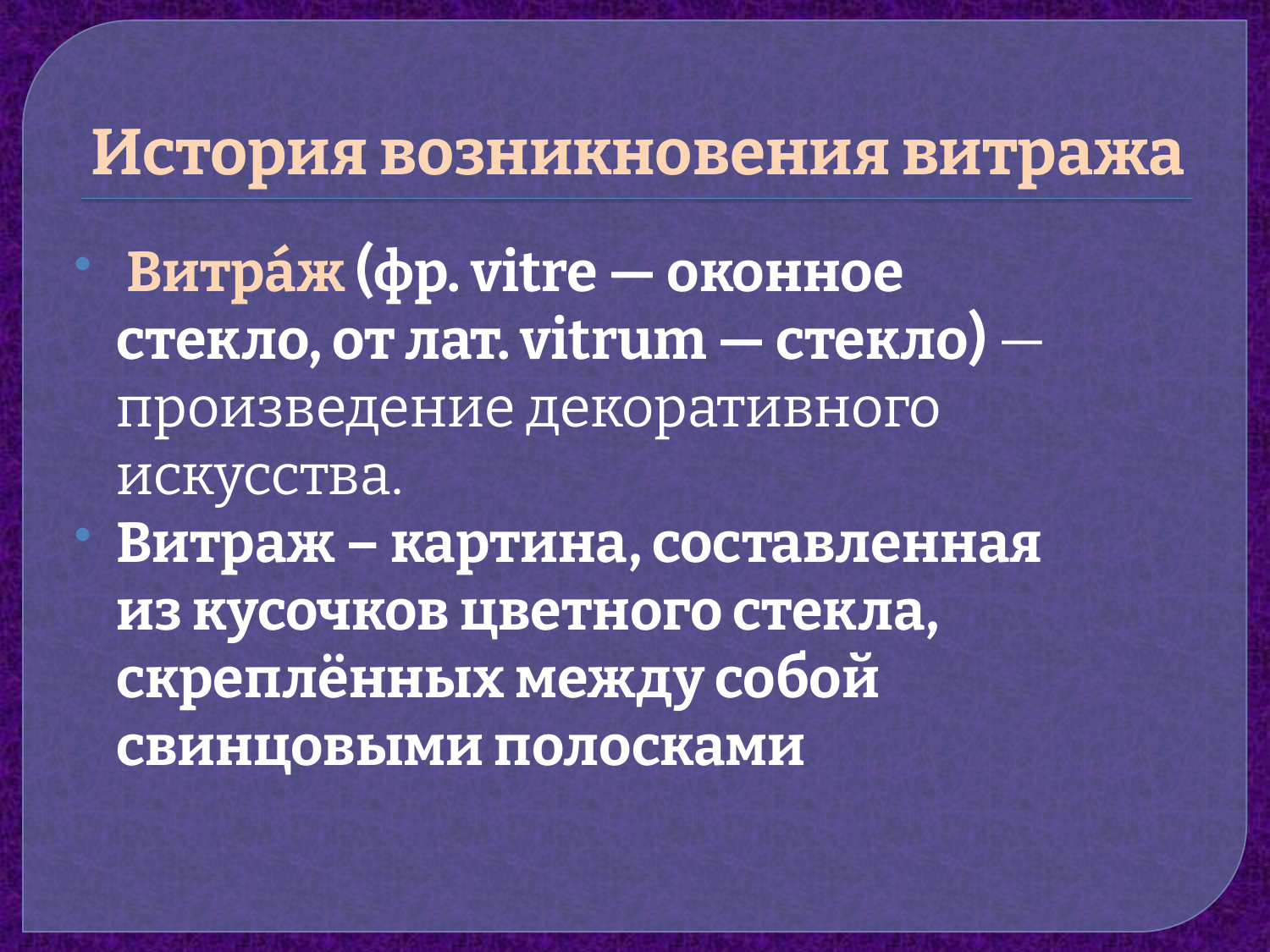

# История возникновения витража
 Витра́ж (фр. vitre — оконное стекло, от лат. vitrum — стекло) — произведение декоративного искусства.
Витраж – картина, составленная из кусочков цветного стекла, скреплённых между собой свинцовыми полосками